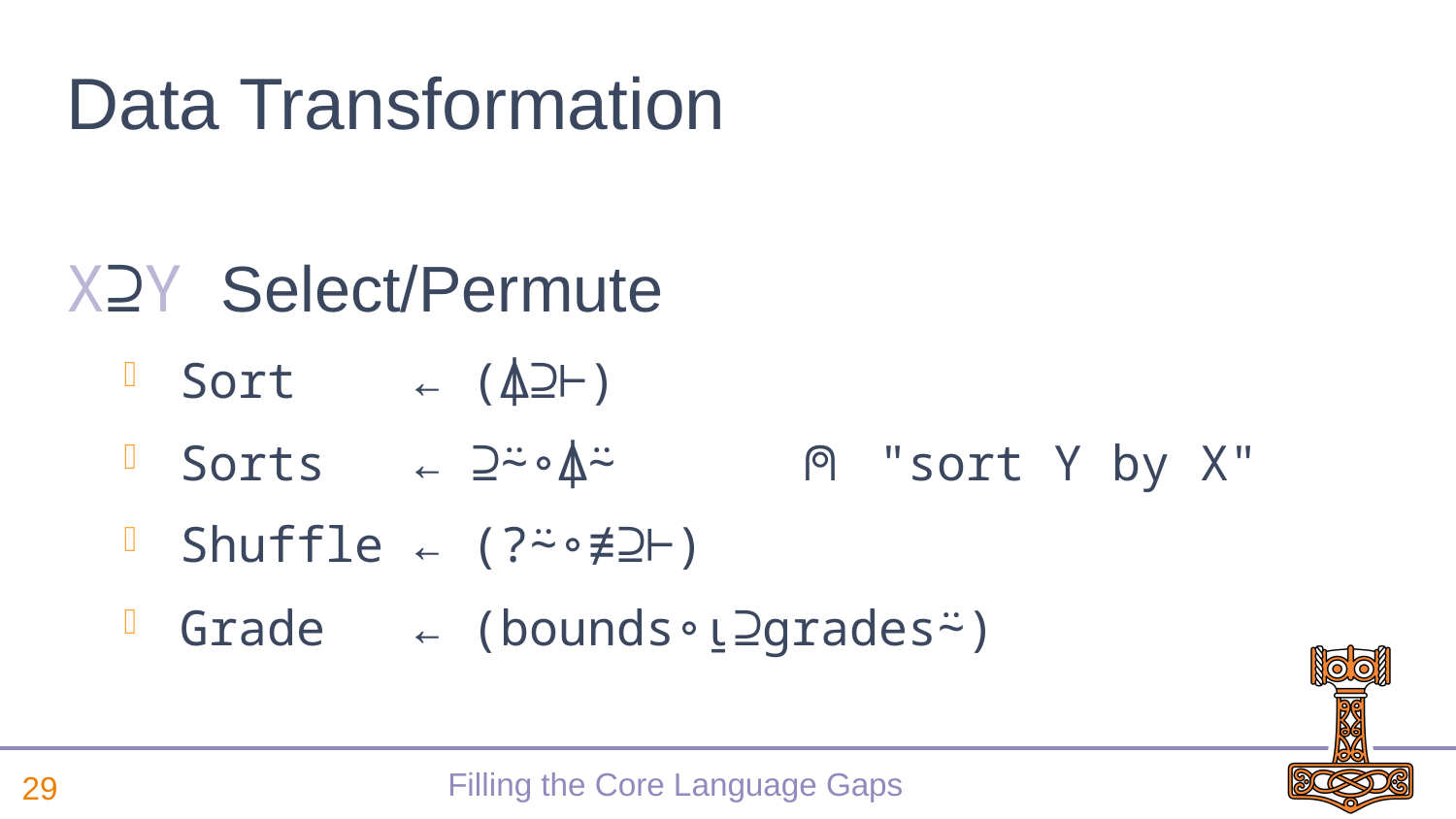

Indexing with Nested Vectors
# Data Transformation
X⊇Y Select/Permute
Sort    ← (⍋⊇⊢)
Sorts   ← ⊇⍨∘⍋⍨      ⍝ "sort Y by X"
Shuffle ← (?⍨∘≢⊇⊢)
Grade   ← (bounds∘⍸⊇grades⍨)